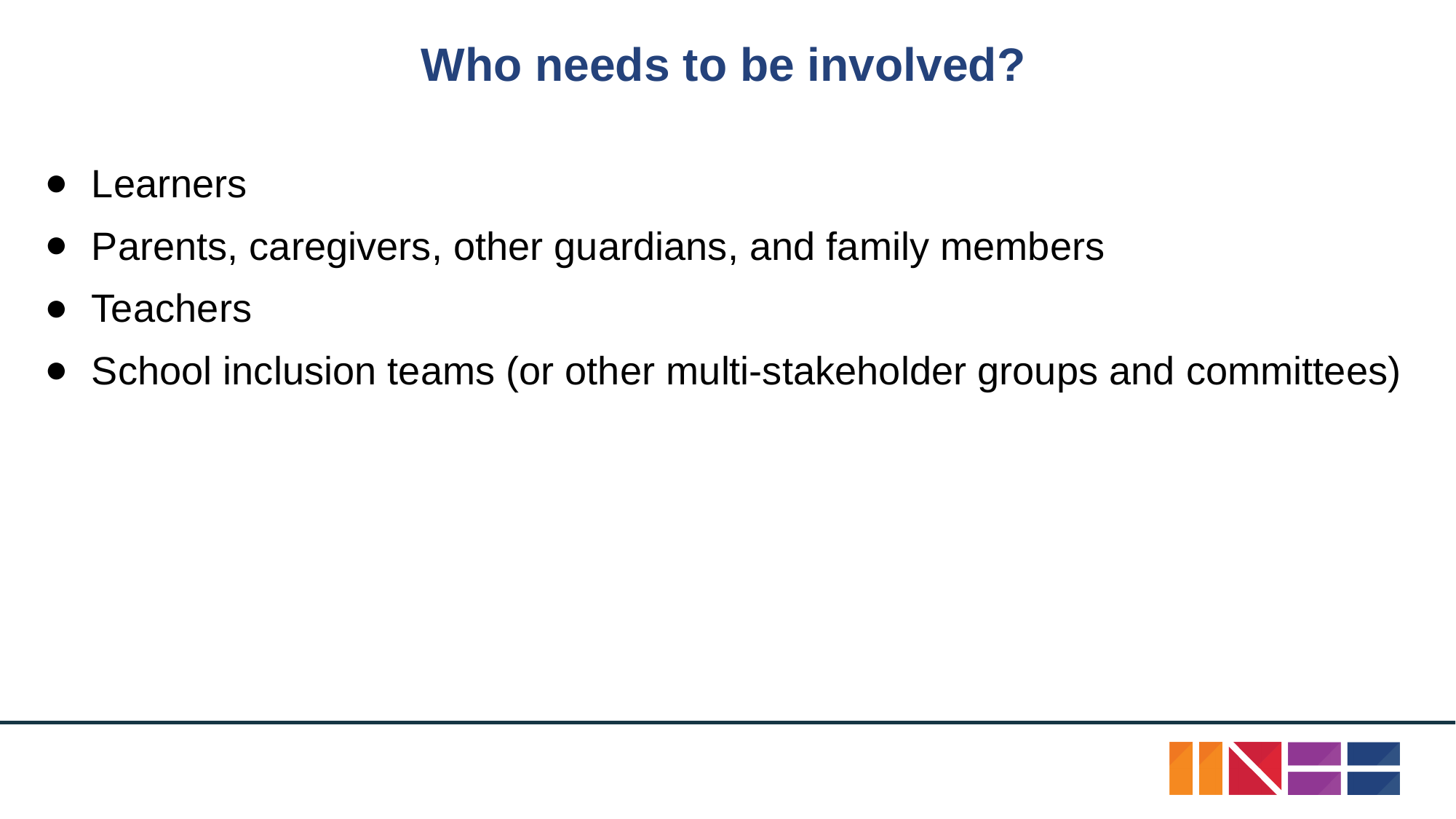

# Who needs to be involved?
Learners
Parents, caregivers, other guardians, and family members
Teachers
School inclusion teams (or other multi-stakeholder groups and committees)